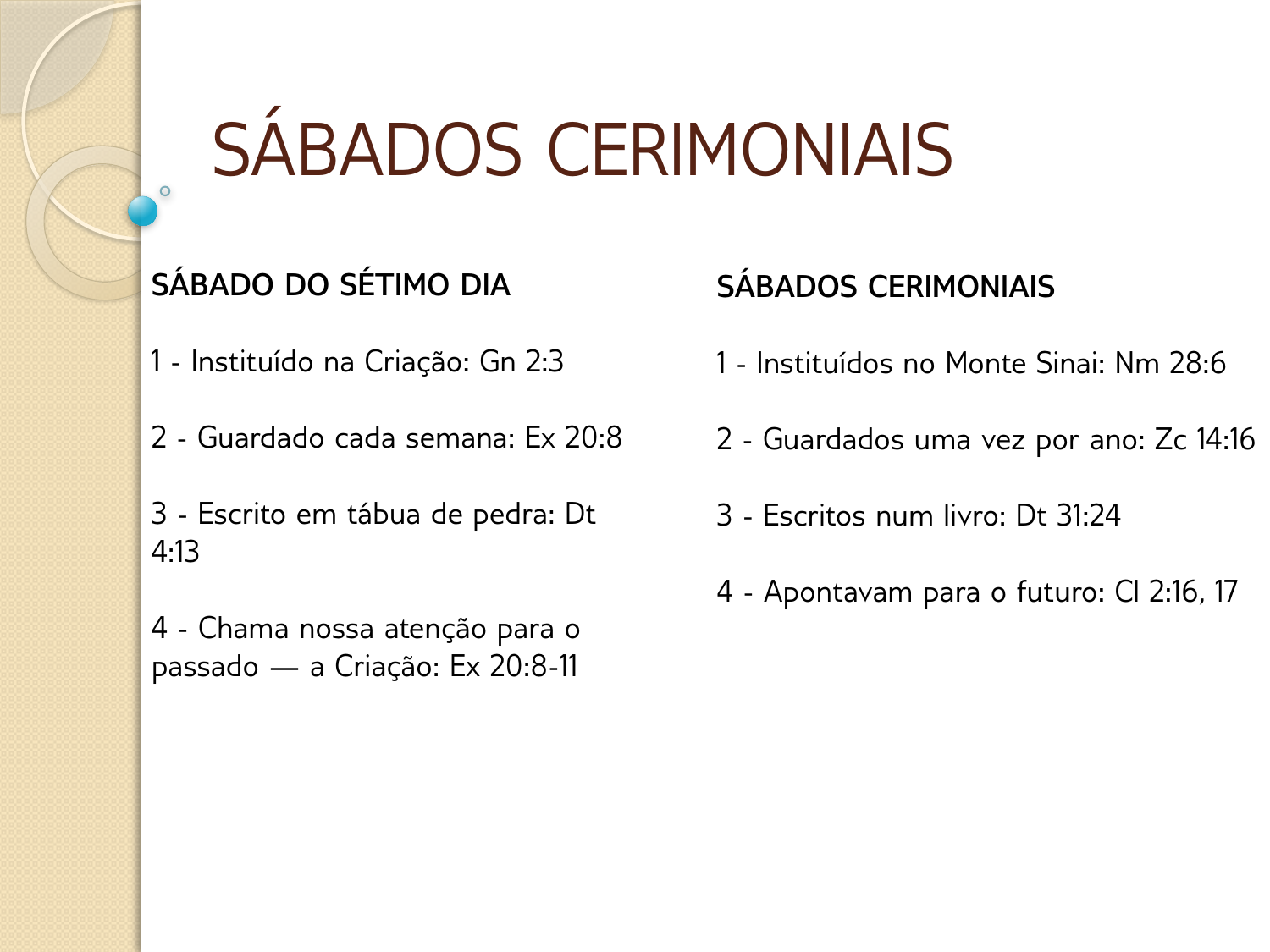

SÁBADOS CERIMONIAIS
SÁBADO DO SÉTIMO DIA

1 - Instituído na Criação: Gn 2:3

2 - Guardado cada semana: Ex 20:8

3 - Escrito em tábua de pedra: Dt 4:13

4 - Chama nossa atenção para o
passado — a Criação: Ex 20:8-11

SÁBADOS CERIMONIAIS

1 - Instituídos no Monte Sinai: Nm 28:6

2 - Guardados uma vez por ano: Zc 14:16

3 - Escritos num livro: Dt 31:24

4 - Apontavam para o futuro: Cl 2:16, 17